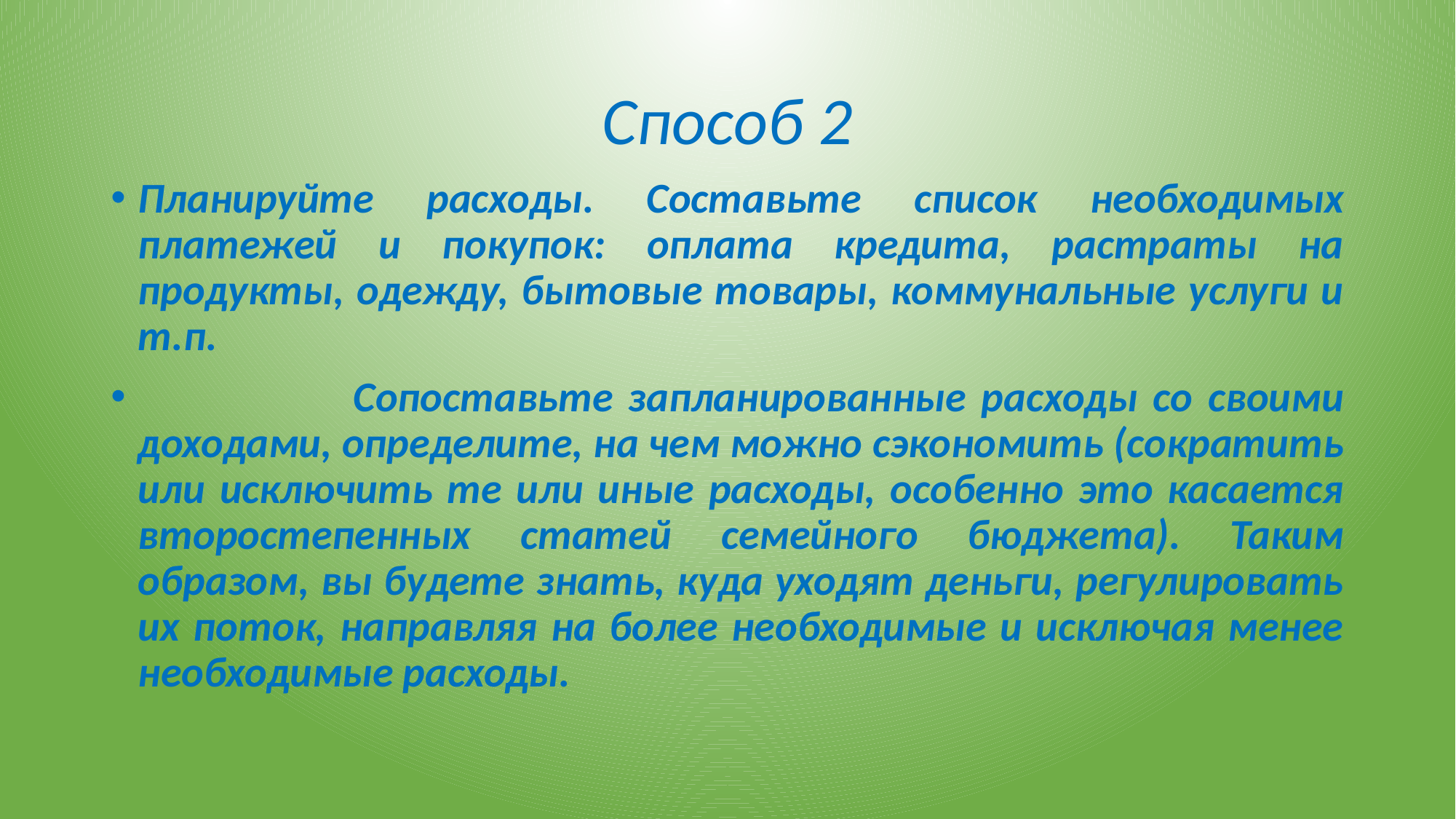

# Способ 2
Планируйте расходы. Составьте список необходимых платежей и покупок: оплата кредита, растраты на продукты, одежду, бытовые товары, коммунальные услуги и т.п.
              Сопоставьте запланированные расходы со своими доходами, определите, на чем можно сэкономить (сократить или исключить те или иные расходы, особенно это касается второстепенных статей семейного бюджета). Таким образом, вы будете знать, куда уходят деньги, регулировать их поток, направляя на более необходимые и исключая менее необходимые расходы.